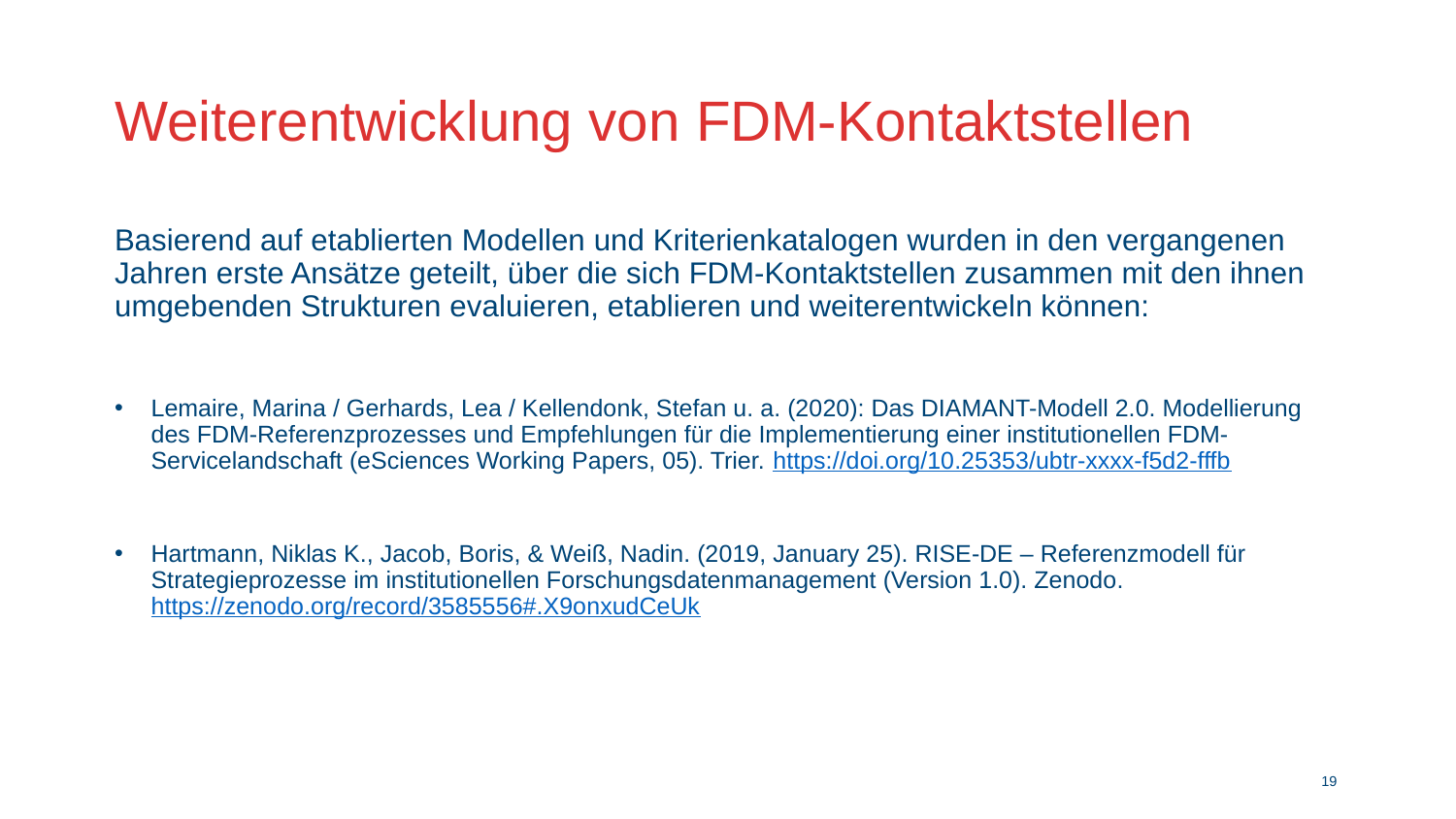

# Weiterentwicklung von FDM-Kontaktstellen
Basierend auf etablierten Modellen und Kriterienkatalogen wurden in den vergangenen Jahren erste Ansätze geteilt, über die sich FDM-Kontaktstellen zusammen mit den ihnen umgebenden Strukturen evaluieren, etablieren und weiterentwickeln können:

Lemaire, Marina / Gerhards, Lea / Kellendonk, Stefan u. a. (2020): Das DIAMANT-Modell 2.0. Modellierung des FDM-Referenzprozesses und Empfehlungen für die Implementierung einer institutionellen FDM-Servicelandschaft (eSciences Working Papers, 05). Trier. https://doi.org/10.25353/ubtr-xxxx-f5d2-fffb

Hartmann, Niklas K., Jacob, Boris, & Weiß, Nadin. (2019, January 25). RISE-DE – Referenzmodell für Strategieprozesse im institutionellen Forschungsdatenmanagement (Version 1.0). Zenodo. https://zenodo.org/record/3585556#.X9onxudCeUk
19